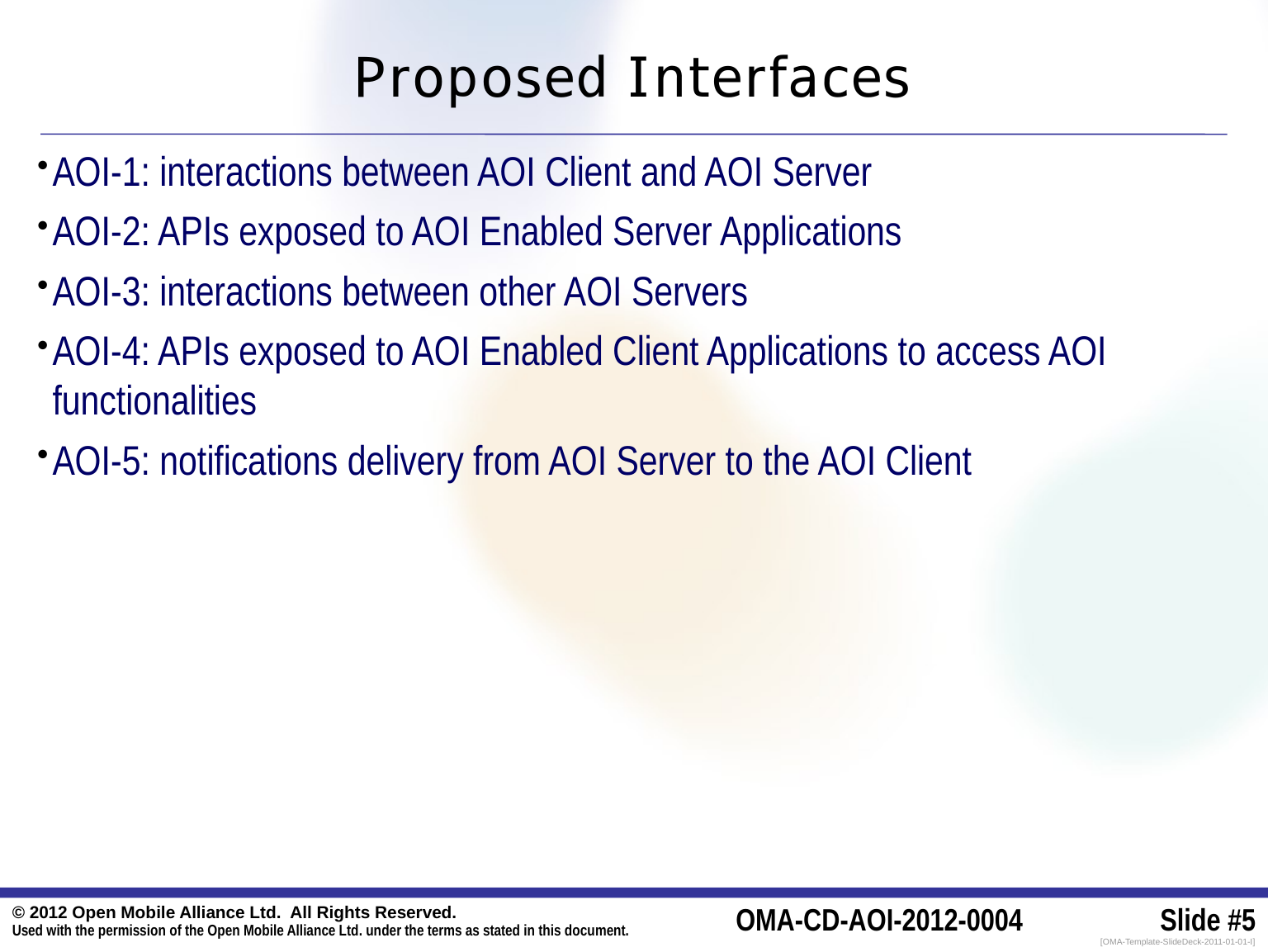

# Proposed Interfaces
AOI-1: interactions between AOI Client and AOI Server
AOI-2: APIs exposed to AOI Enabled Server Applications
AOI-3: interactions between other AOI Servers
AOI-4: APIs exposed to AOI Enabled Client Applications to access AOI functionalities
AOI-5: notifications delivery from AOI Server to the AOI Client